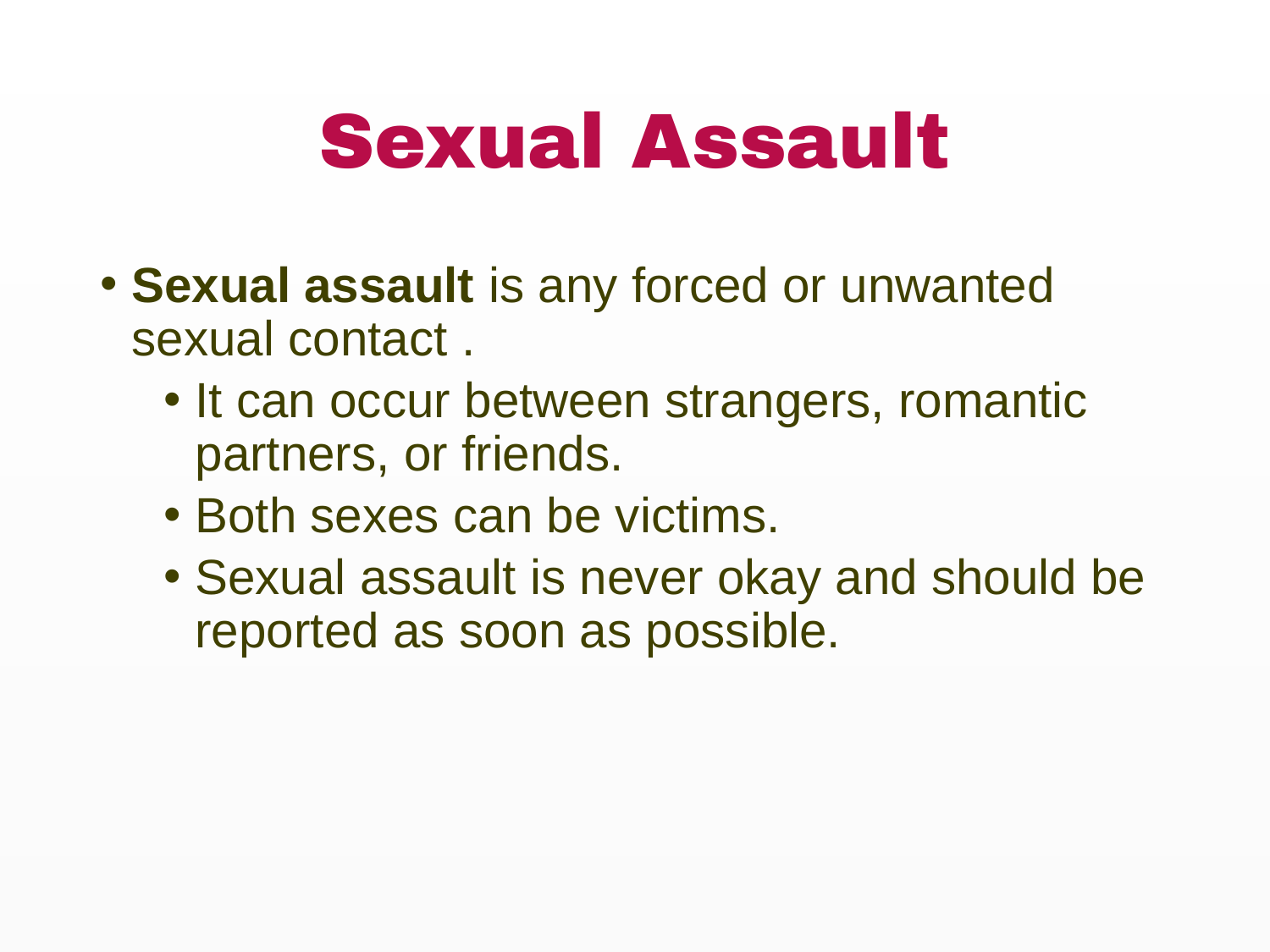

# Sexual Assault
Sexual assault is any forced or unwanted sexual contact .
It can occur between strangers, romantic partners, or friends.
Both sexes can be victims.
Sexual assault is never okay and should be reported as soon as possible.